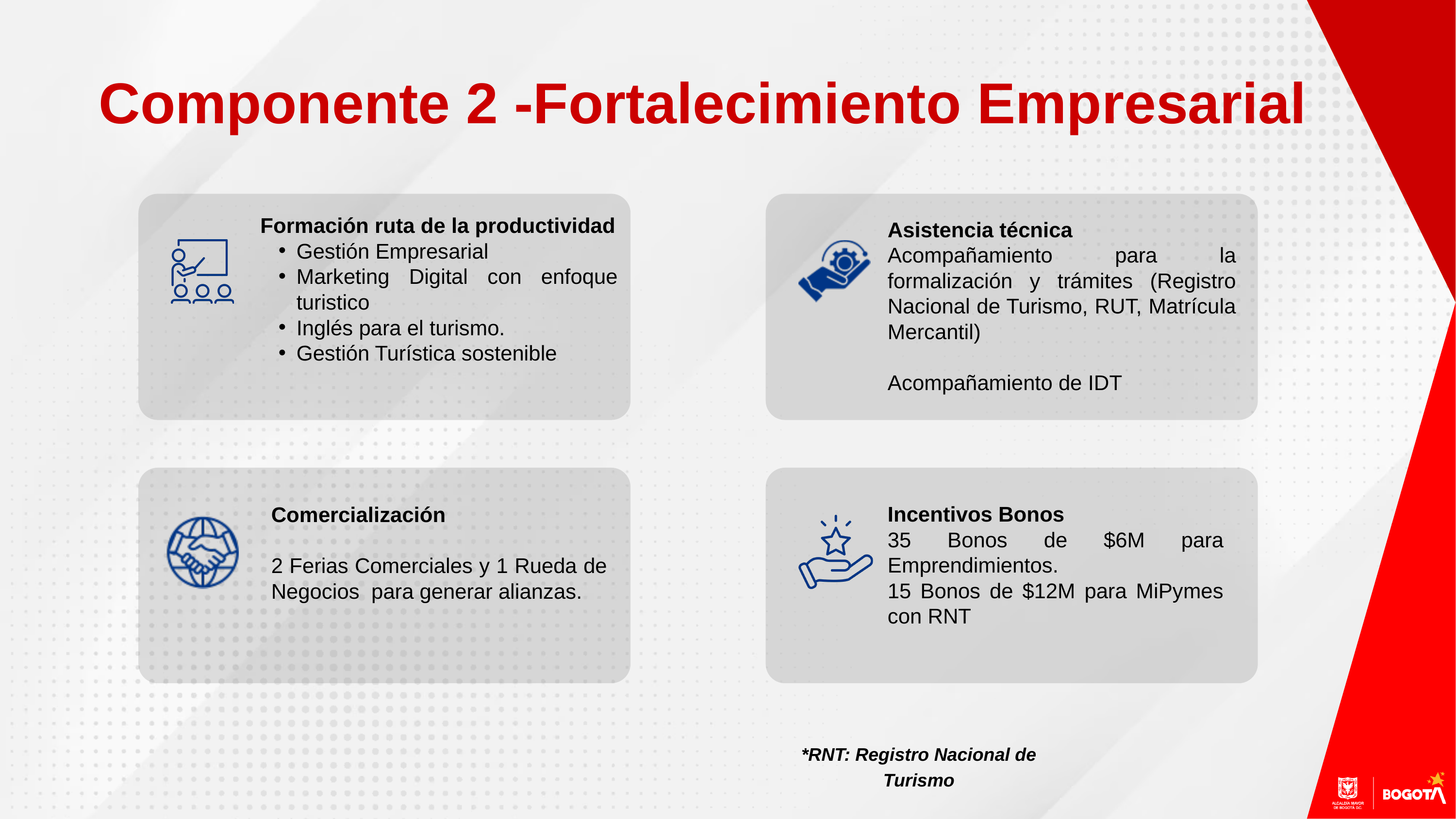

Componente 2 -Fortalecimiento Empresarial

Formación ruta de la productividad
Gestión Empresarial
Marketing Digital con enfoque turistico
Inglés para el turismo.
Gestión Turística sostenible

Asistencia técnica
Acompañamiento para la formalización y trámites (Registro Nacional de Turismo, RUT, Matrícula Mercantil)

Acompañamiento de IDT

Incentivos Bonos
35 Bonos de $6M para Emprendimientos.
15 Bonos de $12M para MiPymes con RNT

Comercialización

2 Ferias Comerciales y 1 Rueda de Negocios  para generar alianzas.

*RNT: Registro Nacional de Turismo